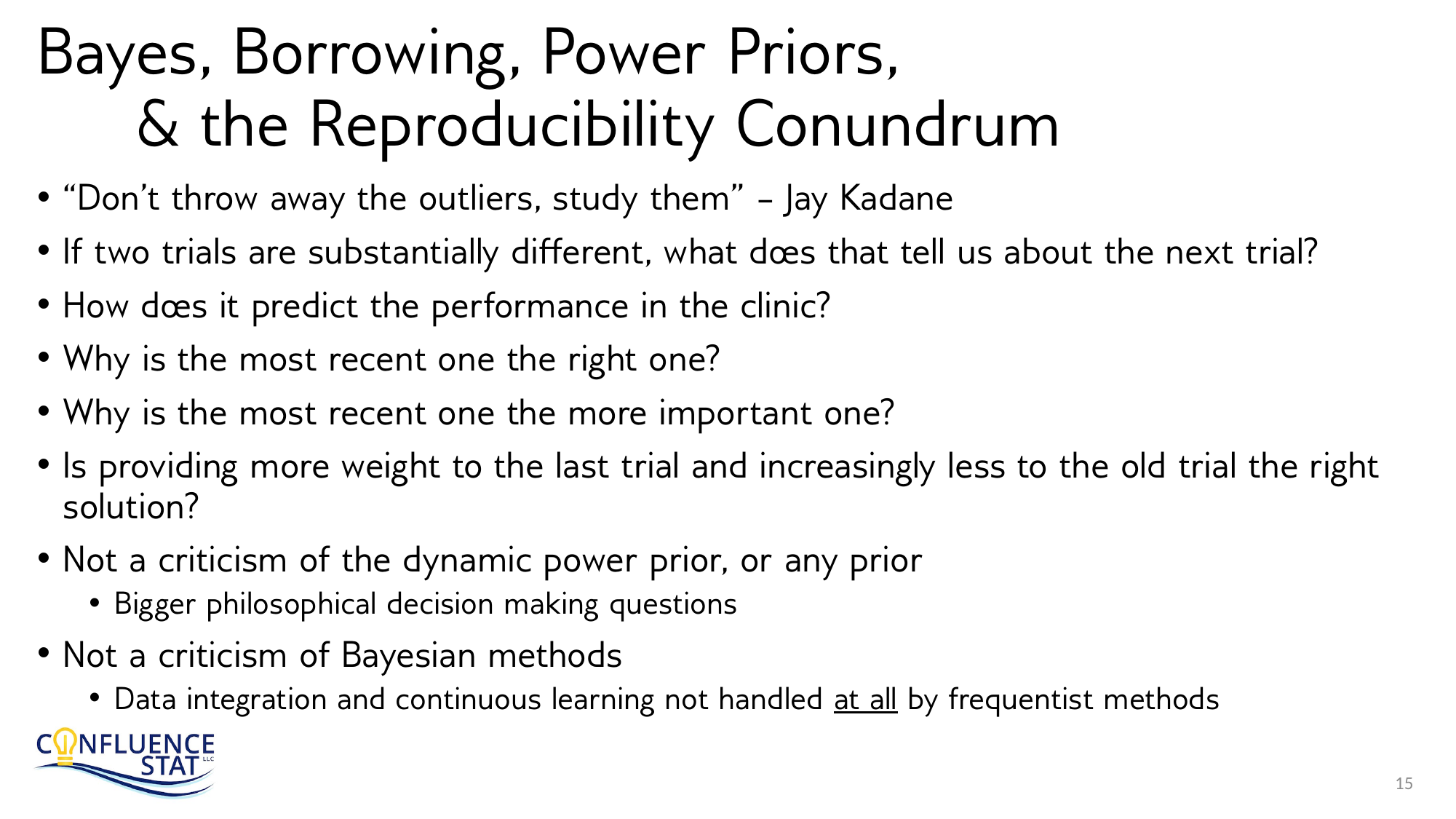

# Bayes, Borrowing, Power Priors, & the Reproducibility Conundrum
“Don’t throw away the outliers, study them” – Jay Kadane
If two trials are substantially different, what does that tell us about the next trial?
How does it predict the performance in the clinic?
Why is the most recent one the right one?
Why is the most recent one the more important one?
Is providing more weight to the last trial and increasingly less to the old trial the right solution?
Not a criticism of the dynamic power prior, or any prior
Bigger philosophical decision making questions
Not a criticism of Bayesian methods
Data integration and continuous learning not handled at all by frequentist methods
15